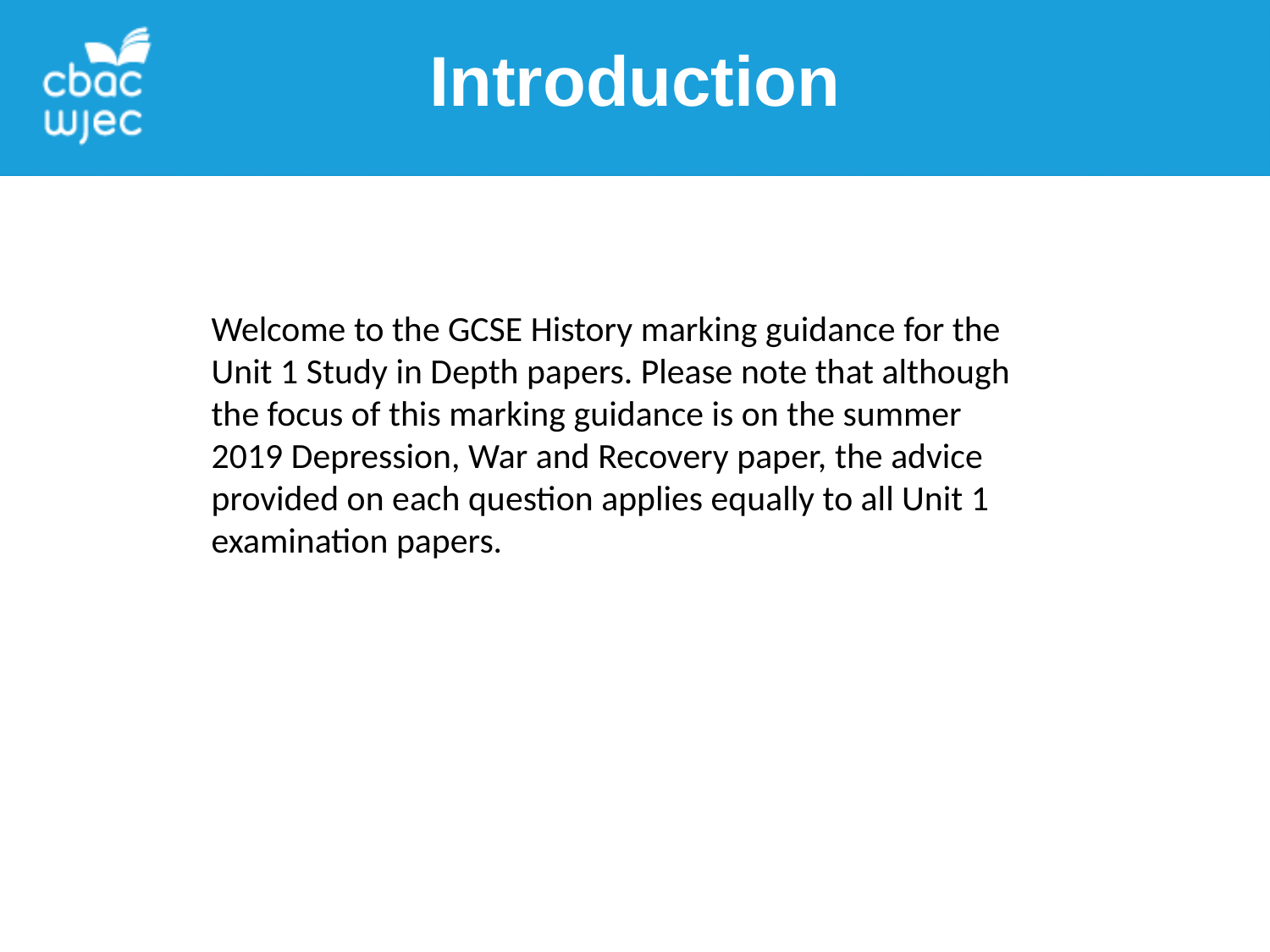

Introduction

Welcome to the GCSE History marking guidance for the Unit 1 Study in Depth papers. Please note that although the focus of this marking guidance is on the summer 2019 Depression, War and Recovery paper, the advice provided on each question applies equally to all Unit 1 examination papers.